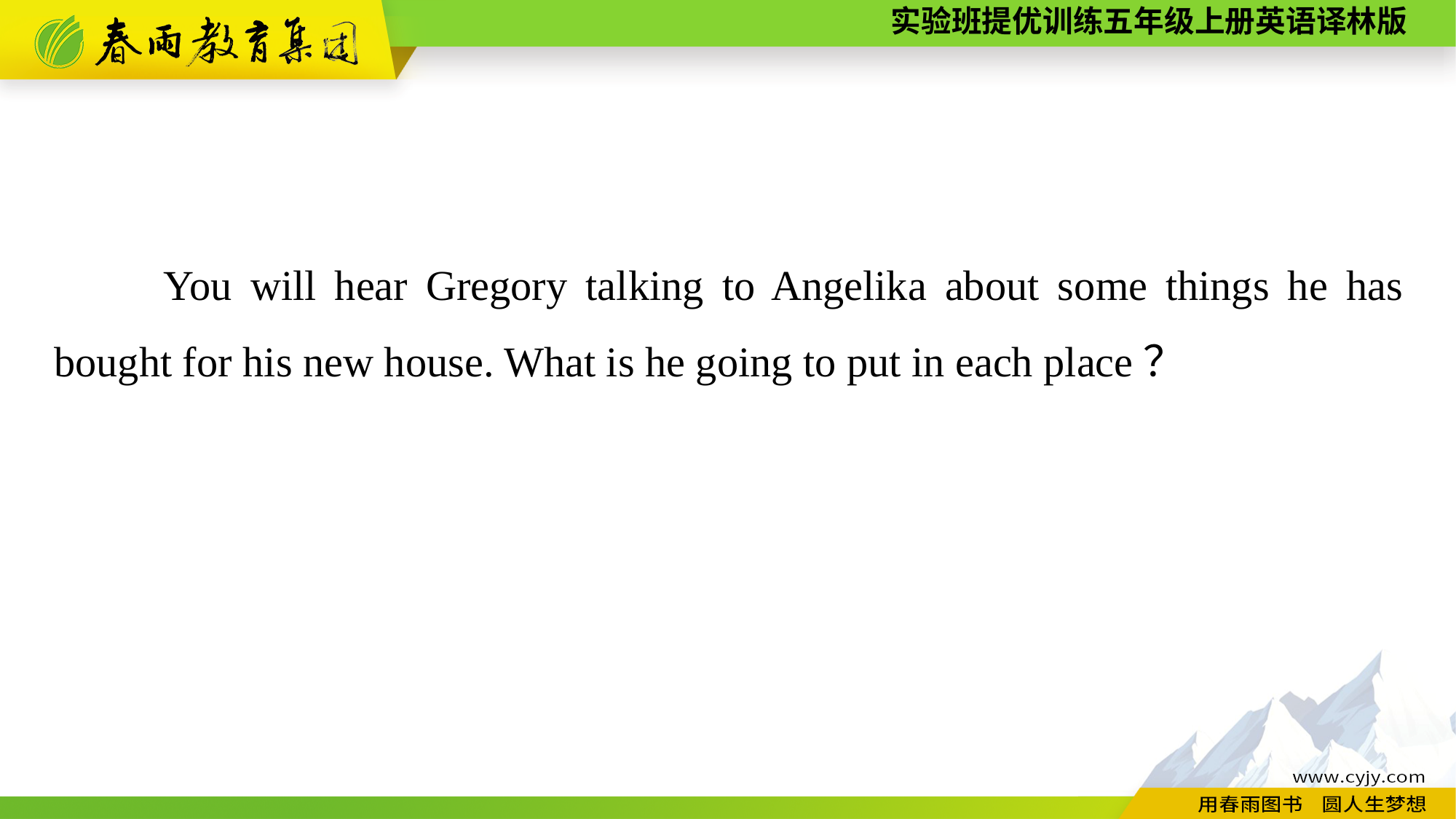

You will hear Gregory talking to Angelika about some things he has bought for his new house. What is he going to put in each place？